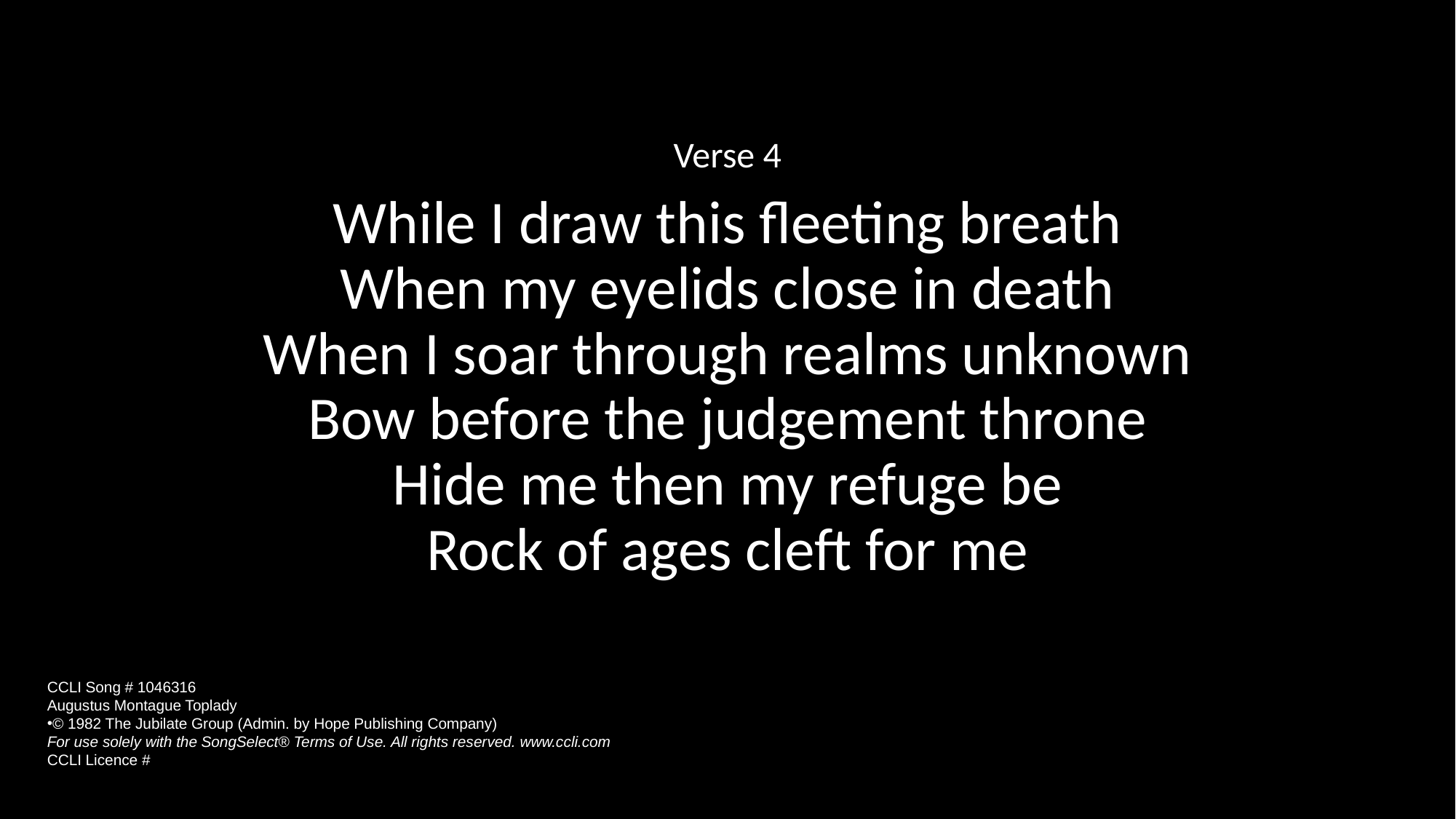

Verse 4
While I draw this fleeting breath
When my eyelids close in death
When I soar through realms unknown
Bow before the judgement throne
Hide me then my refuge be
Rock of ages cleft for me

CCLI Song # 1046316
Augustus Montague Toplady
© 1982 The Jubilate Group (Admin. by Hope Publishing Company)
For use solely with the SongSelect® Terms of Use. All rights reserved. www.ccli.com
CCLI Licence #